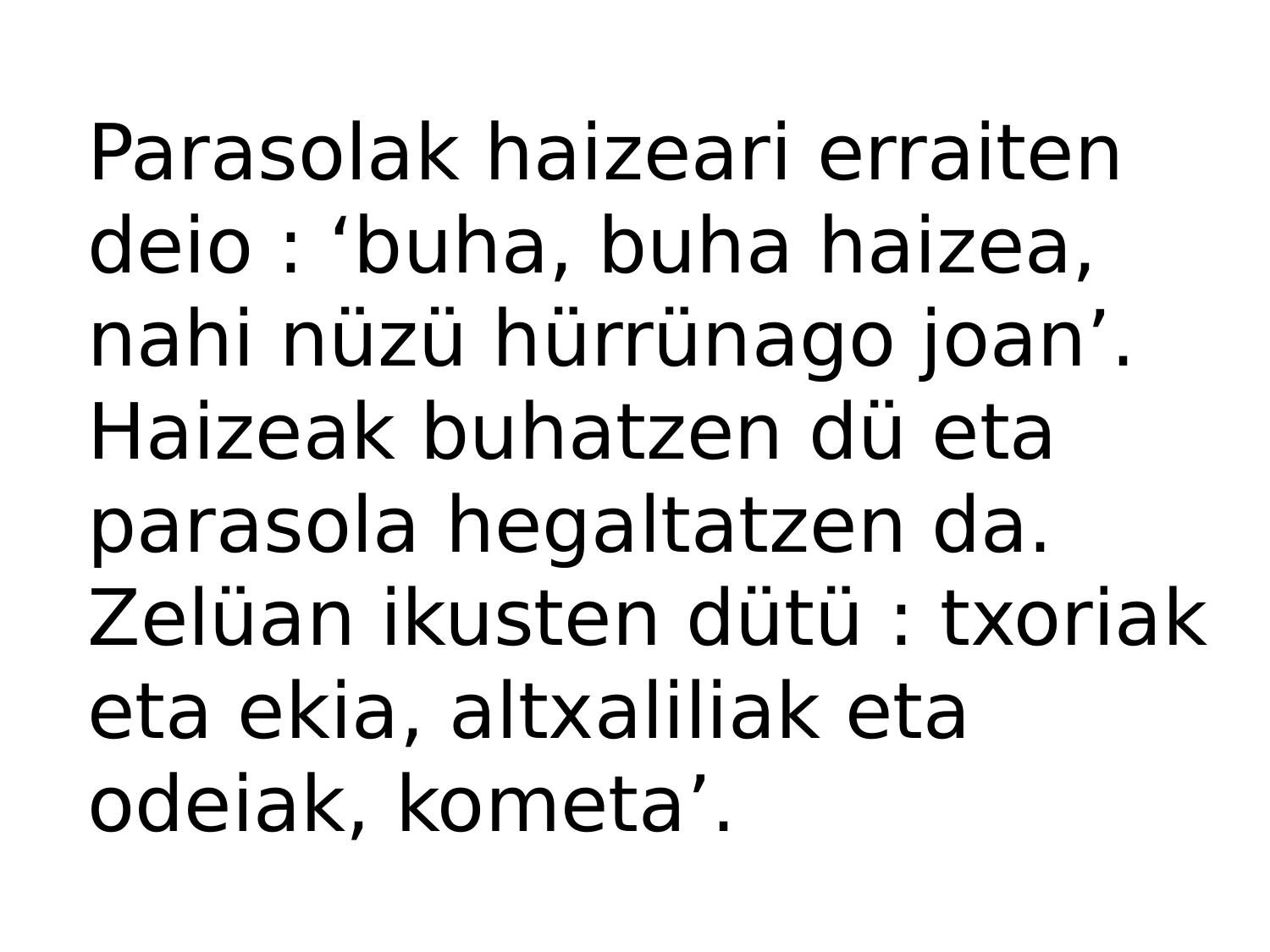

Parasolak haizeari erraiten deio : ‘buha, buha haizea, nahi nüzü hürrünago joan’. Haizeak buhatzen dü eta parasola hegaltatzen da. Zelüan ikusten dütü : txoriak eta ekia, altxaliliak eta odeiak, kometa’.